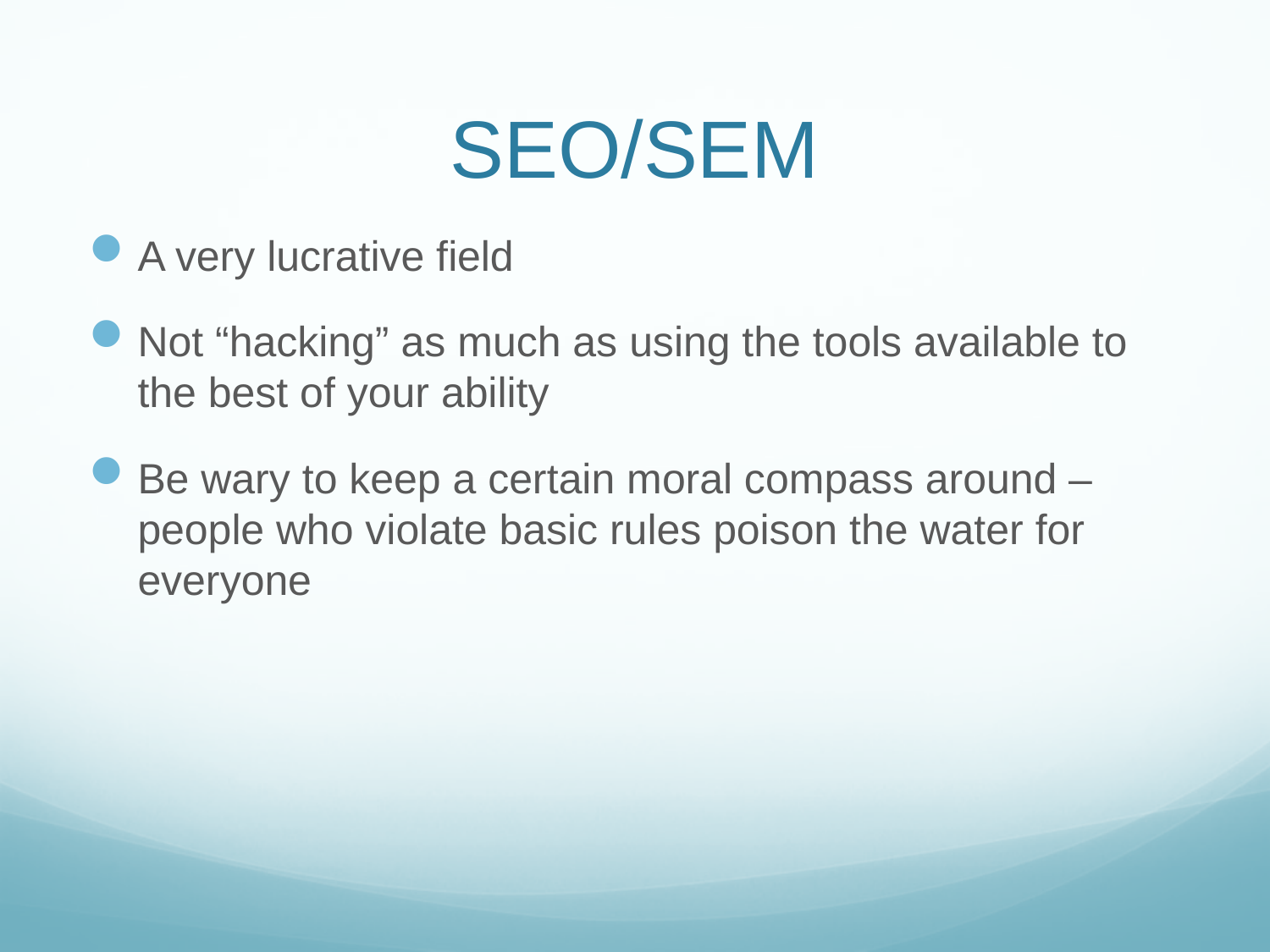

# SEO/SEM
A very lucrative field
Not “hacking” as much as using the tools available to the best of your ability
Be wary to keep a certain moral compass around – people who violate basic rules poison the water for everyone